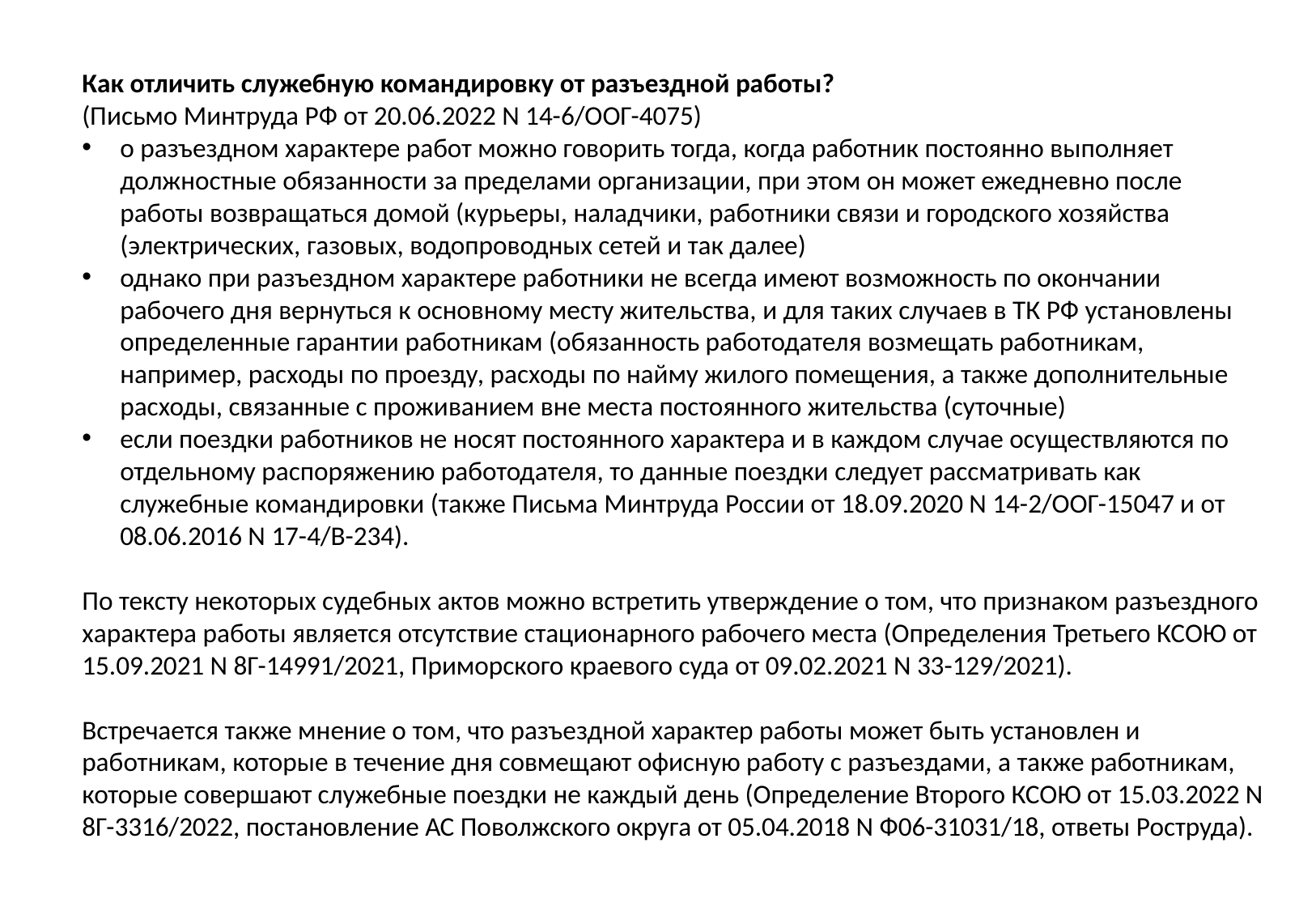

Как отличить служебную командировку от разъездной работы?
(Письмо Минтруда РФ от 20.06.2022 N 14-6/ООГ-4075)
о разъездном характере работ можно говорить тогда, когда работник постоянно выполняет должностные обязанности за пределами организации, при этом он может ежедневно после работы возвращаться домой (курьеры, наладчики, работники связи и городского хозяйства (электрических, газовых, водопроводных сетей и так далее)
однако при разъездном характере работники не всегда имеют возможность по окончании рабочего дня вернуться к основному месту жительства, и для таких случаев в ТК РФ установлены определенные гарантии работникам (обязанность работодателя возмещать работникам, например, расходы по проезду, расходы по найму жилого помещения, а также дополнительные расходы, связанные с проживанием вне места постоянного жительства (суточные)
если поездки работников не носят постоянного характера и в каждом случае осуществляются по отдельному распоряжению работодателя, то данные поездки следует рассматривать как служебные командировки (также Письма Минтруда России от 18.09.2020 N 14-2/ООГ-15047 и от 08.06.2016 N 17-4/В-234).

По тексту некоторых судебных актов можно встретить утверждение о том, что признаком разъездного характера работы является отсутствие стационарного рабочего места (Определения Третьего КСОЮ от 15.09.2021 N 8Г-14991/2021, Приморского краевого суда от 09.02.2021 N 33-129/2021).

Встречается также мнение о том, что разъездной характер работы может быть установлен и работникам, которые в течение дня совмещают офисную работу с разъездами, а также работникам, которые совершают служебные поездки не каждый день (Определение Второго КСОЮ от 15.03.2022 N 8Г-3316/2022, постановление АС Поволжского округа от 05.04.2018 N Ф06-31031/18, ответы Роструда).